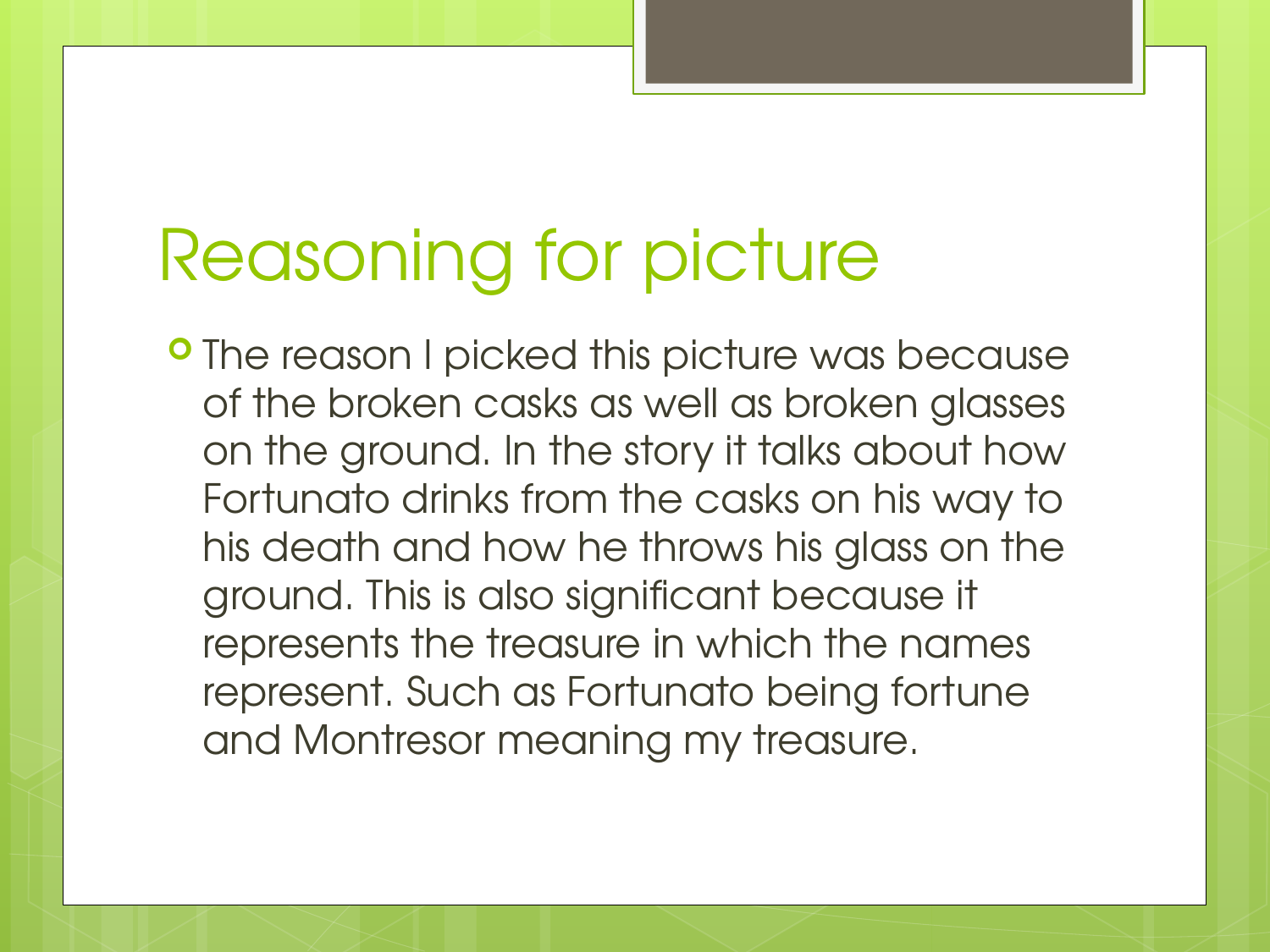

# Reasoning for picture
The reason I picked this picture was because of the broken casks as well as broken glasses on the ground. In the story it talks about how Fortunato drinks from the casks on his way to his death and how he throws his glass on the ground. This is also significant because it represents the treasure in which the names represent. Such as Fortunato being fortune and Montresor meaning my treasure.